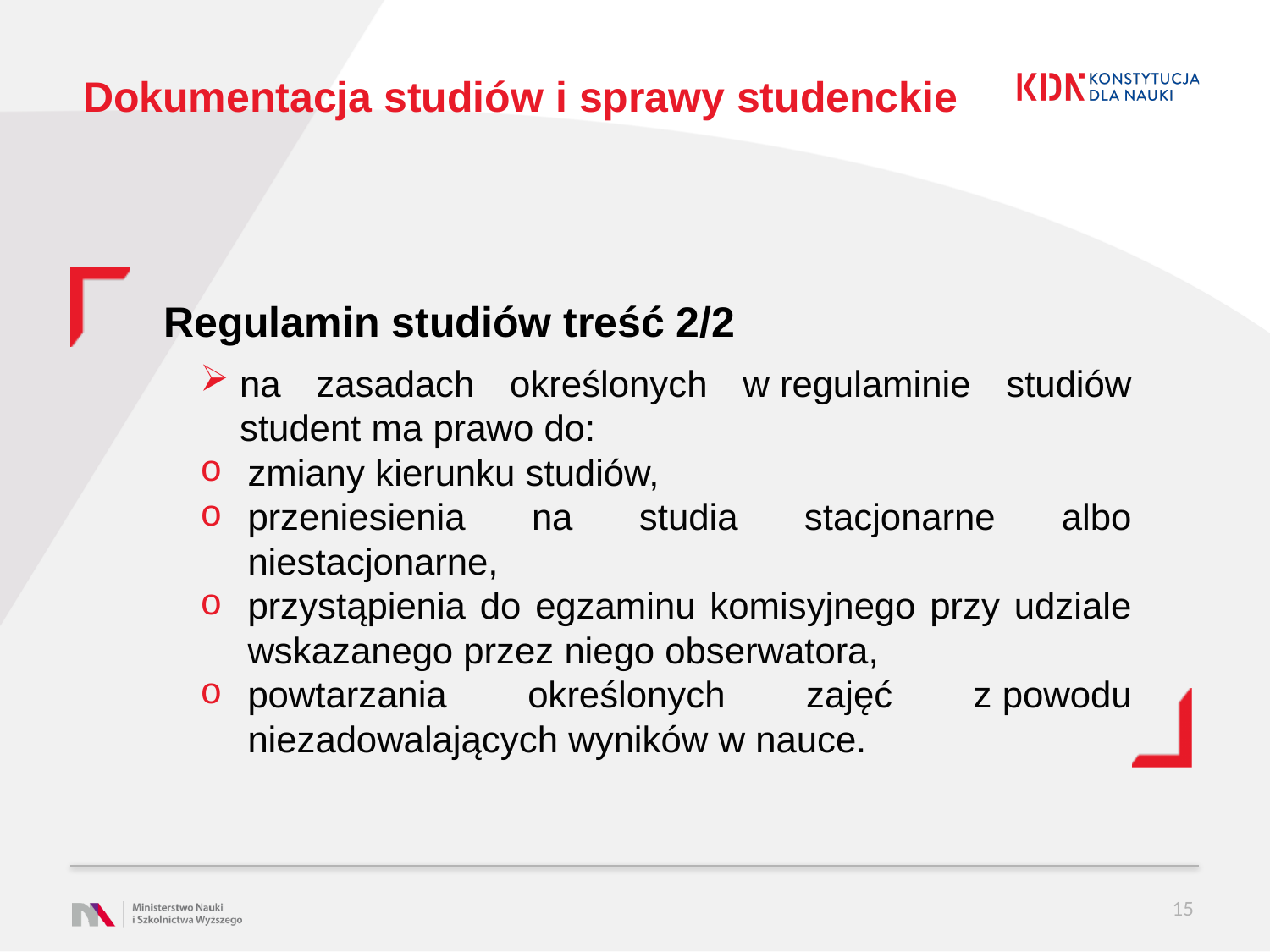

# Dokumentacja studiów i sprawy studenckie
Regulamin studiów treść 2/2
na zasadach określonych w regulaminie studiów student ma prawo do:
zmiany kierunku studiów,
przeniesienia na studia stacjonarne albo niestacjonarne,
przystąpienia do egzaminu komisyjnego przy udziale wskazanego przez niego obserwatora,
powtarzania określonych zajęć z powodu niezadowalających wyników w nauce.
15